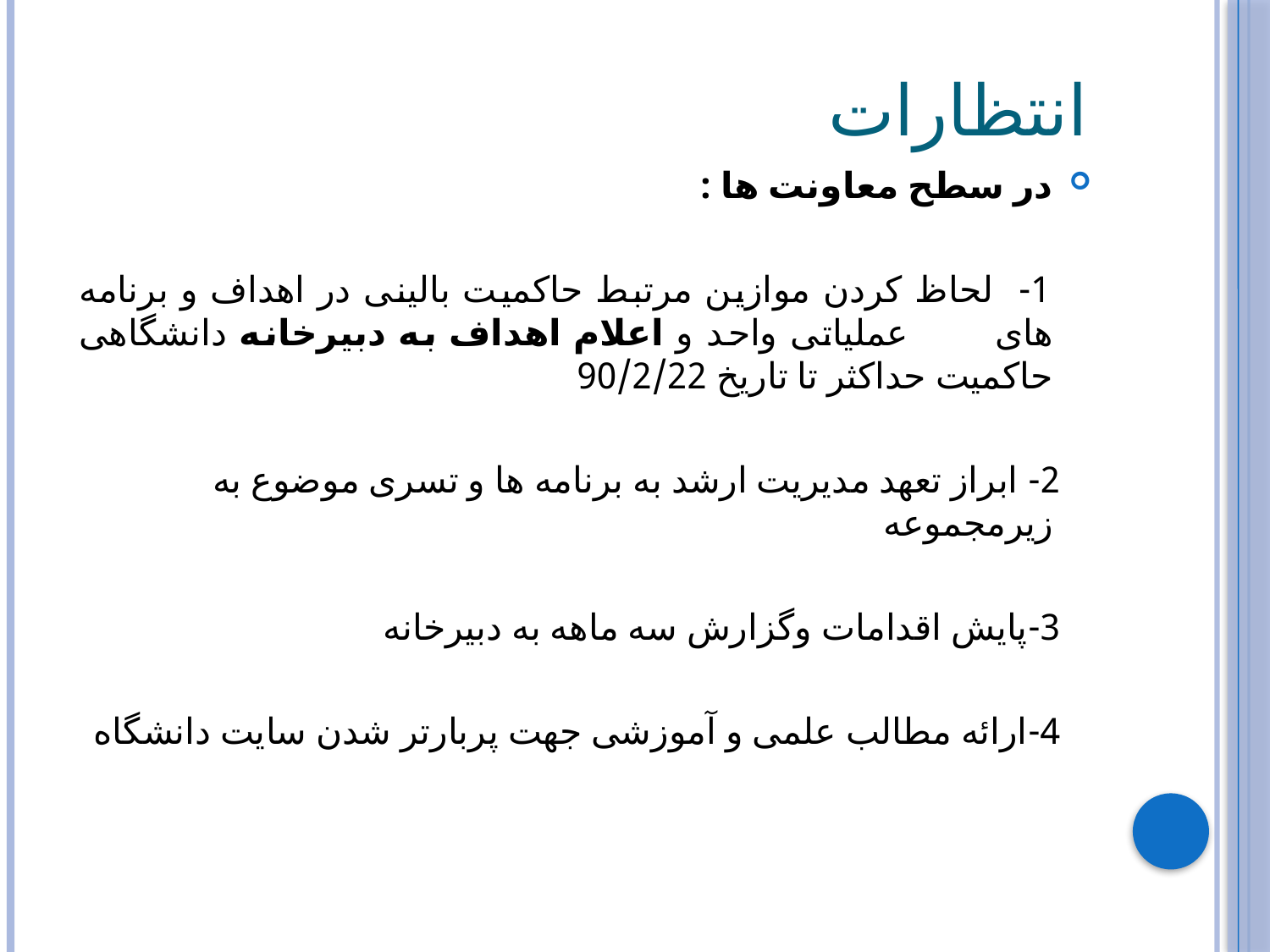

# انتظارات
در سطح معاونت ها :

   1-  لحاظ کردن موازین مرتبط حاکمیت بالینی در اهداف و برنامه های       عملیاتی واحد و اعلام اهداف به دبیرخانه دانشگاهی حاکمیت حداکثر تا تاریخ 90/2/22

   2- ابراز تعهد مدیریت ارشد به برنامه ها و تسری موضوع به زیرمجموعه

   3-پایش اقدامات وگزارش سه ماهه به دبیرخانه

   4-ارائه مطالب علمی و آموزشی جهت پربارتر شدن سایت دانشگاه